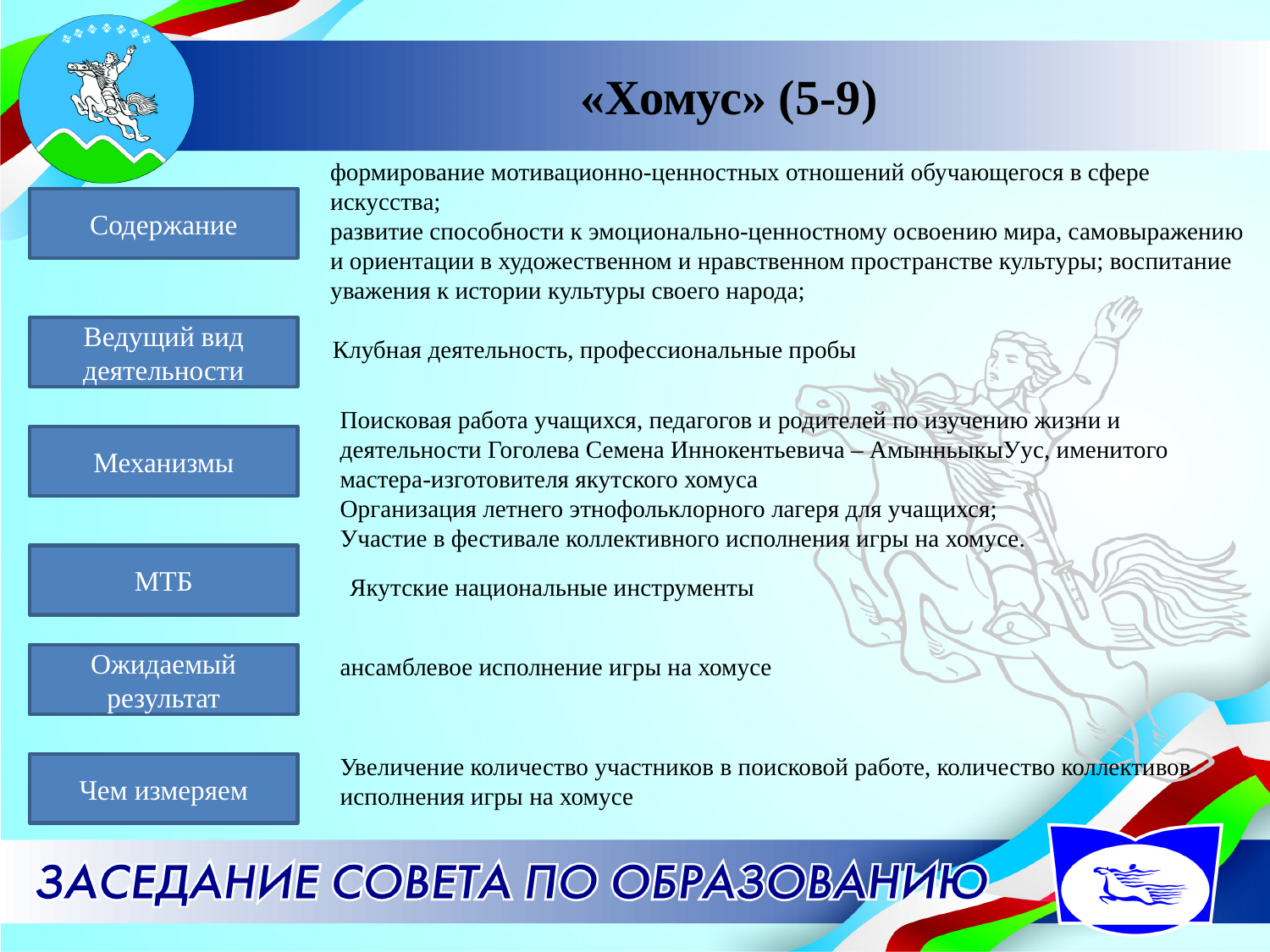

# «Хомус» (5-9)
формирование мотивационно-ценностных отношений обучающегося в сфере искусства;
развитие способности к эмоционально-ценностному освоению мира, самовыражению и ориентации в художественном и нравственном пространстве культуры; воспитание уважения к истории культуры своего народа;
Содержание
Ведущий вид деятельности
Клубная деятельность, профессиональные пробы
Поисковая работа учащихся, педагогов и родителей по изучению жизни и деятельности Гоголева Семена Иннокентьевича – АмынньыкыУус, именитого мастера-изготовителя якутского хомуса
Организация летнего этнофольклорного лагеря для учащихся;
Участие в фестивале коллективного исполнения игры на хомусе.
Механизмы
МТБ
Якутские национальные инструменты
Ожидаемый результат
ансамблевое исполнение игры на хомусе
Увеличение количество участников в поисковой работе, количество коллективов исполнения игры на хомусе
Чем измеряем